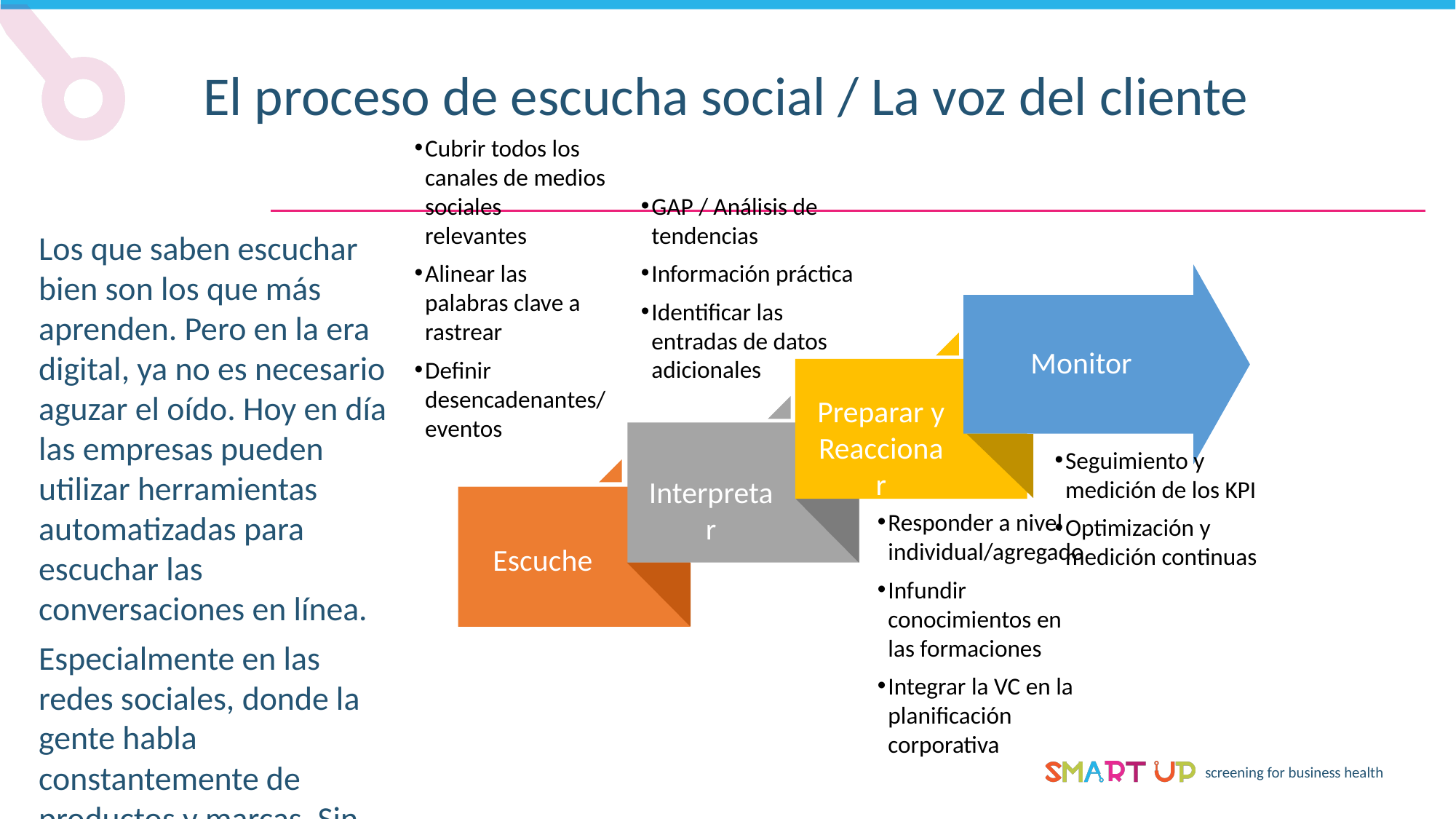

El proceso de escucha social / La voz del cliente
Cubrir todos los canales de medios sociales relevantes
Alinear las palabras clave a rastrear
Definir desencadenantes/eventos
Los que saben escuchar bien son los que más aprenden. Pero en la era digital, ya no es necesario aguzar el oído. Hoy en día las empresas pueden utilizar herramientas automatizadas para escuchar las conversaciones en línea.
Especialmente en las redes sociales, donde la gente habla constantemente de productos y marcas. Sin embargo, el conocimiento que se adquiere allí también debe llevar a la acción.
GAP / Análisis de tendencias
Información práctica
Identificar las entradas de datos adicionales

Monitor

Preparar y
Reaccionar

Seguimiento y medición de los KPI
Optimización y medición continuas

Interpretar

Responder a nivel individual/agregado
Infundir conocimientos en las formaciones
Integrar la VC en la planificación corporativa

Escuche